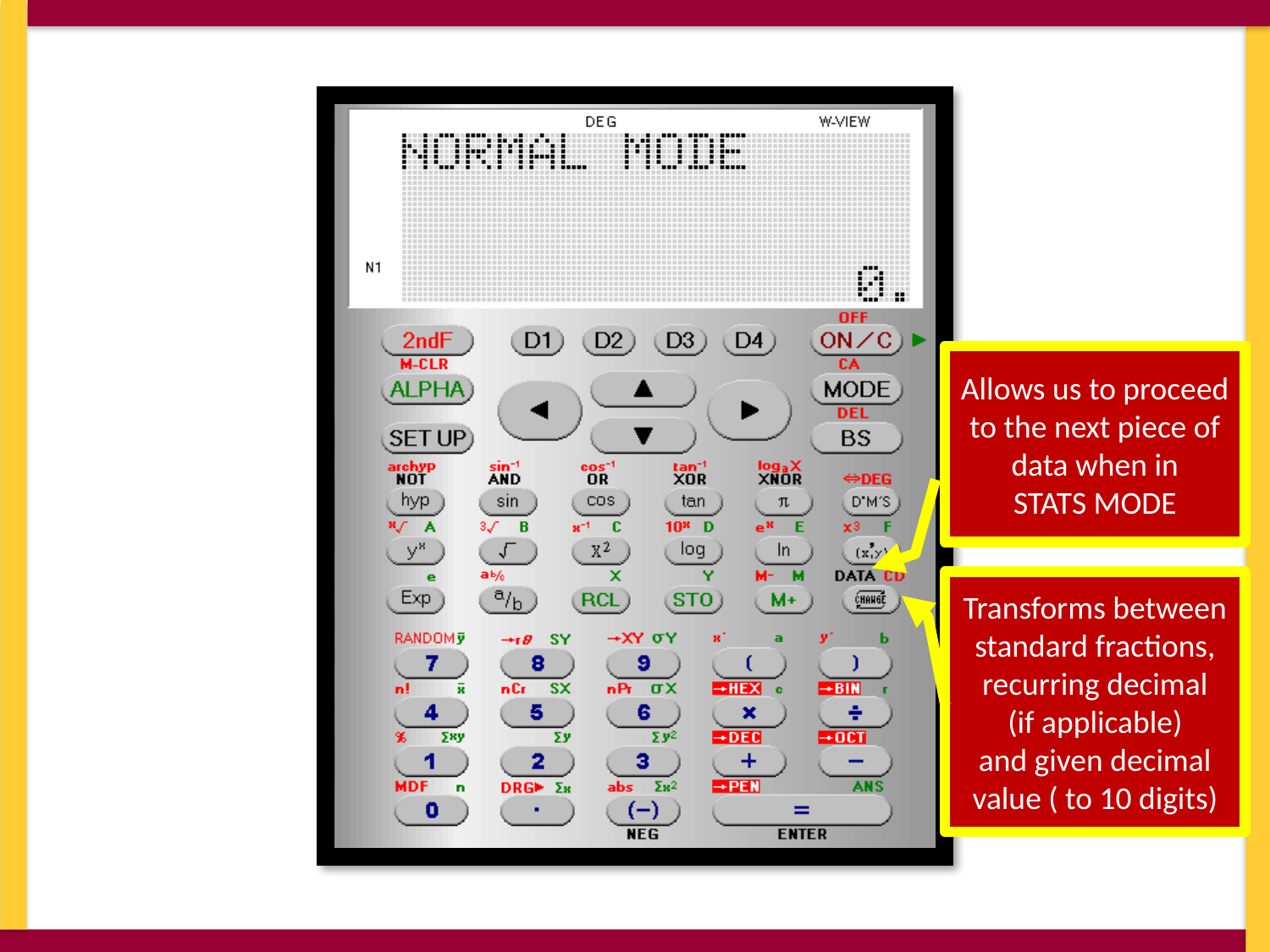

Allows us to proceed to the next piece of data when in
 STATS MODE
Transforms between standard fractions, recurring decimal
 (if applicable)
and given decimal value ( to 10 digits)